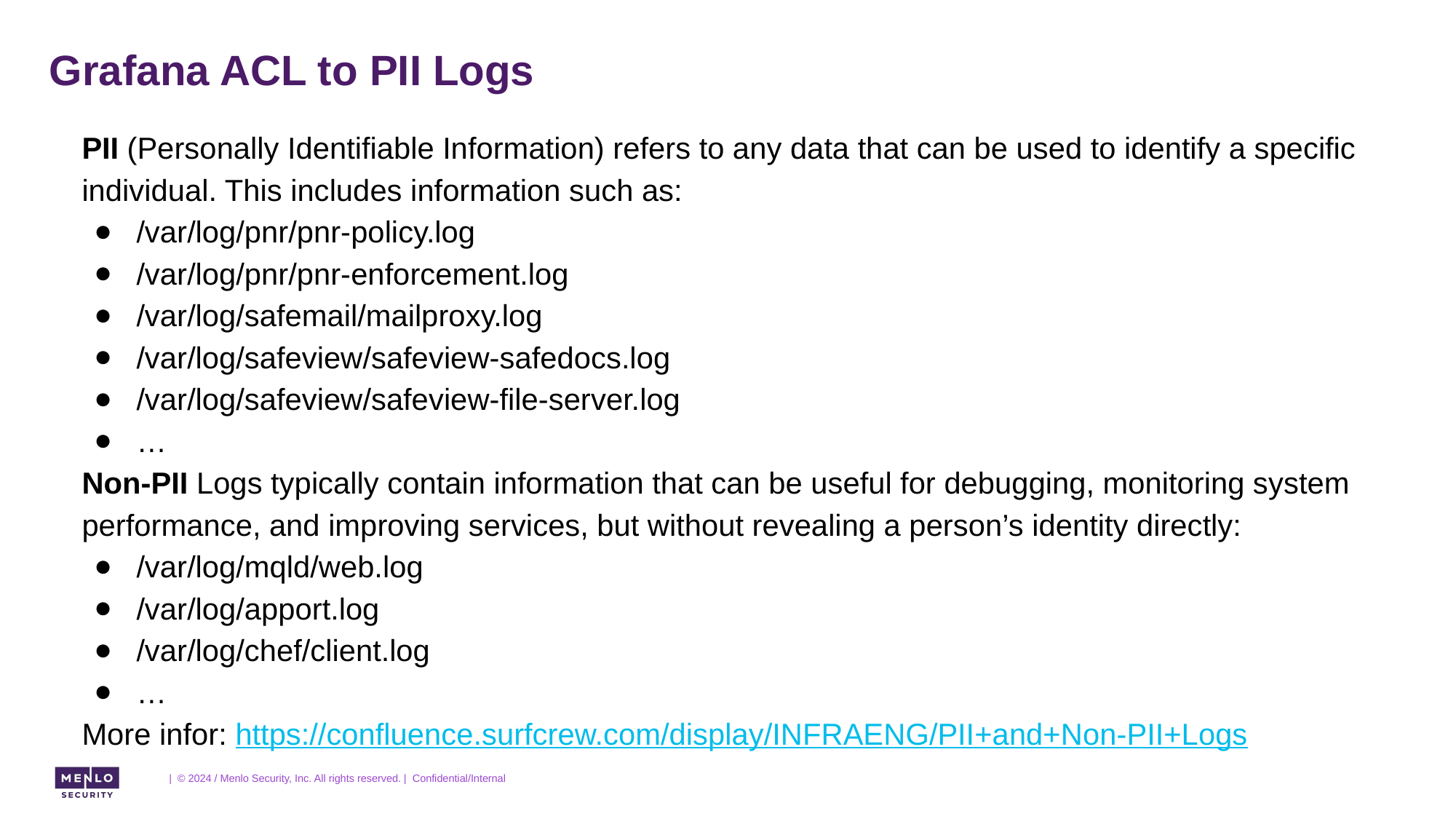

# Grafana ACL to PII Logs
PII (Personally Identifiable Information) refers to any data that can be used to identify a specific individual. This includes information such as:
/var/log/pnr/pnr-policy.log
/var/log/pnr/pnr-enforcement.log
/var/log/safemail/mailproxy.log
/var/log/safeview/safeview-safedocs.log
/var/log/safeview/safeview-file-server.log
…
Non-PII Logs typically contain information that can be useful for debugging, monitoring system performance, and improving services, but without revealing a person’s identity directly:
/var/log/mqld/web.log
/var/log/apport.log
/var/log/chef/client.log
…
More infor: https://confluence.surfcrew.com/display/INFRAENG/PII+and+Non-PII+Logs
|  © 2024 / Menlo Security, Inc. All rights reserved. |  Confidential/Internal